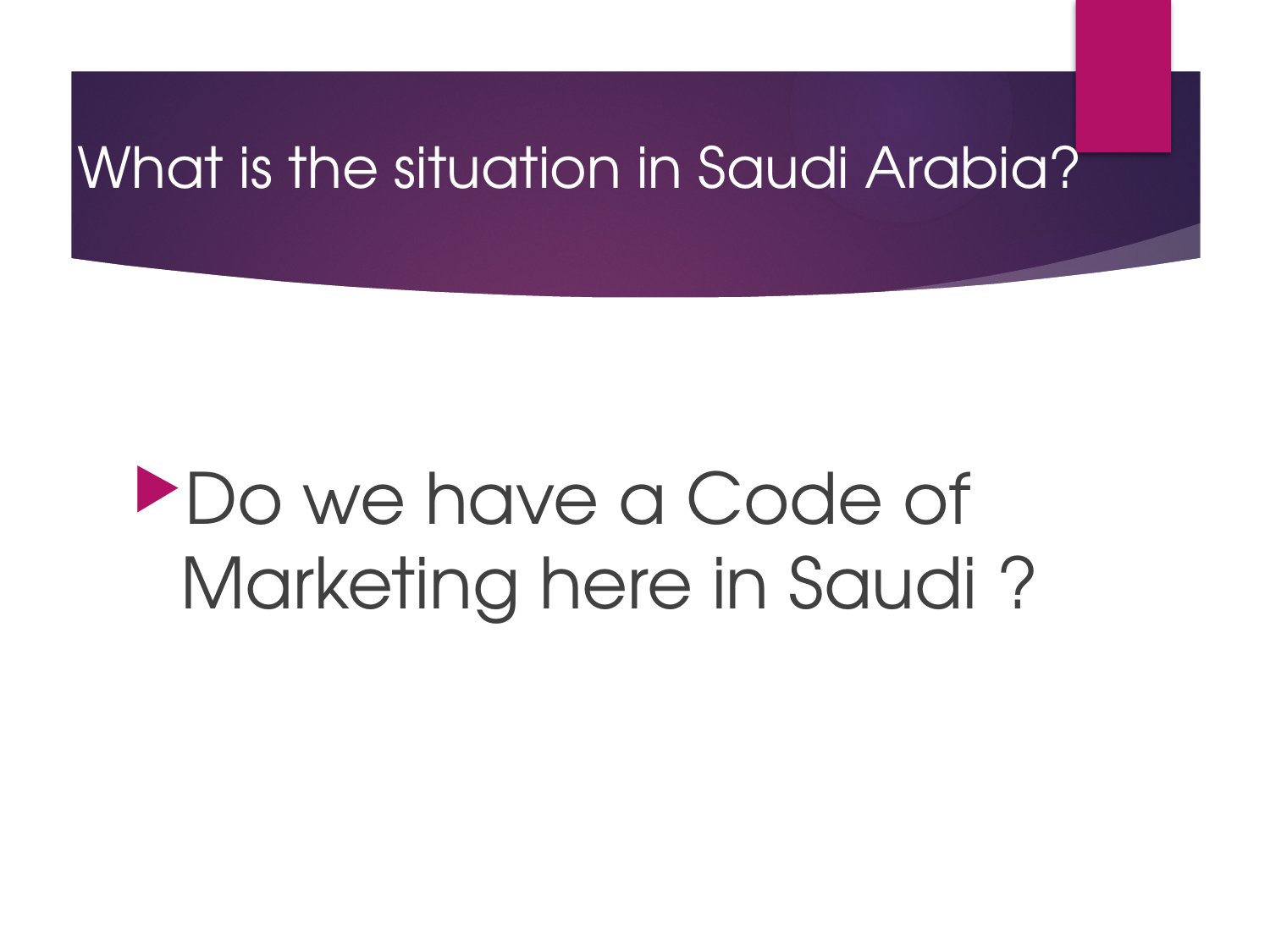

# What is the situation in Saudi Arabia?

Do we have a Code of Marketing here in Saudi ?